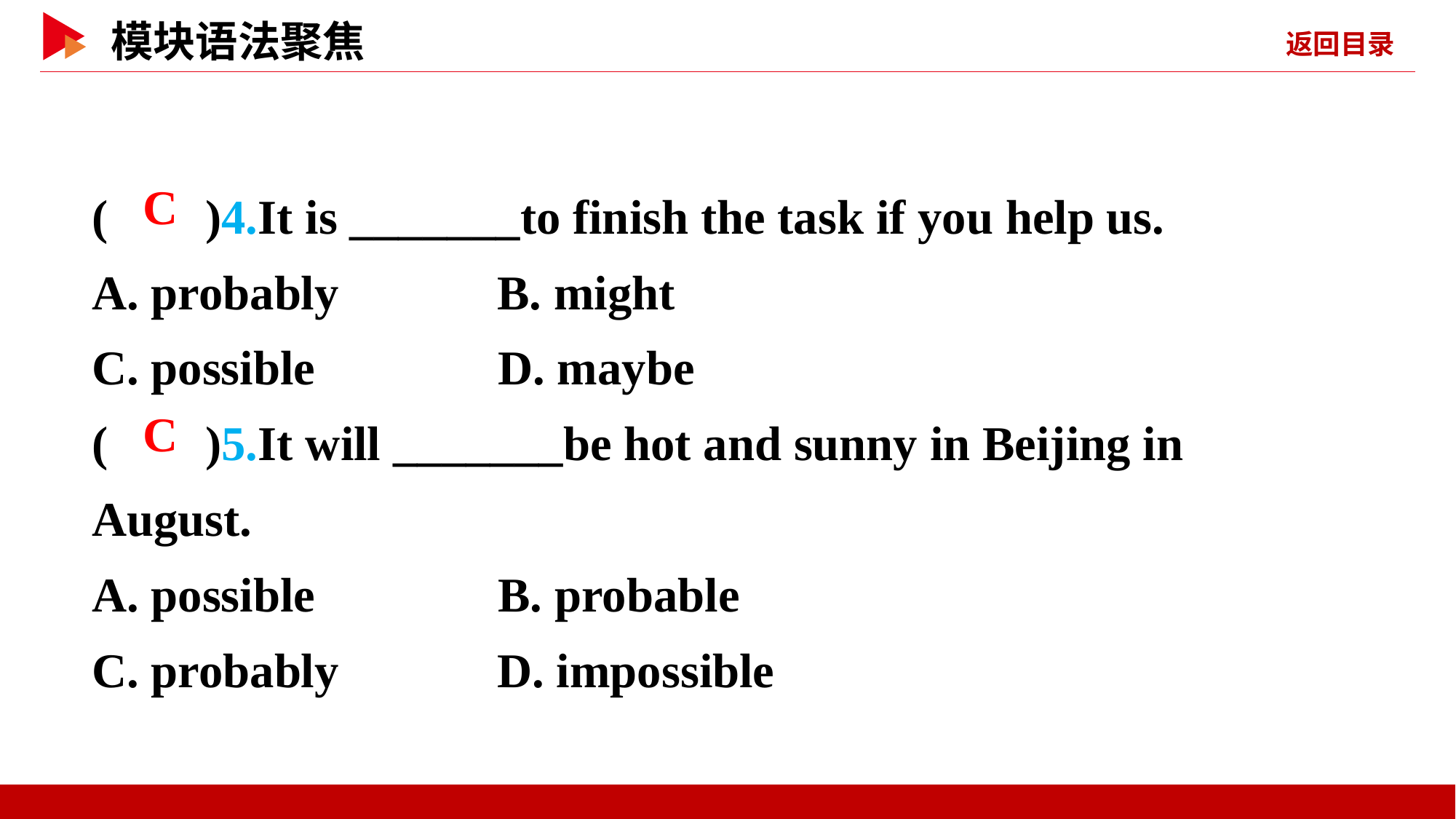

(        )4.It is _______to finish the task if you help us.
A. probably             B. might
C. possible               D. maybe
(        )5.It will _______be hot and sunny in Beijing in August.
A. possible               B. probable
C. probably             D. impossible
   C
   C